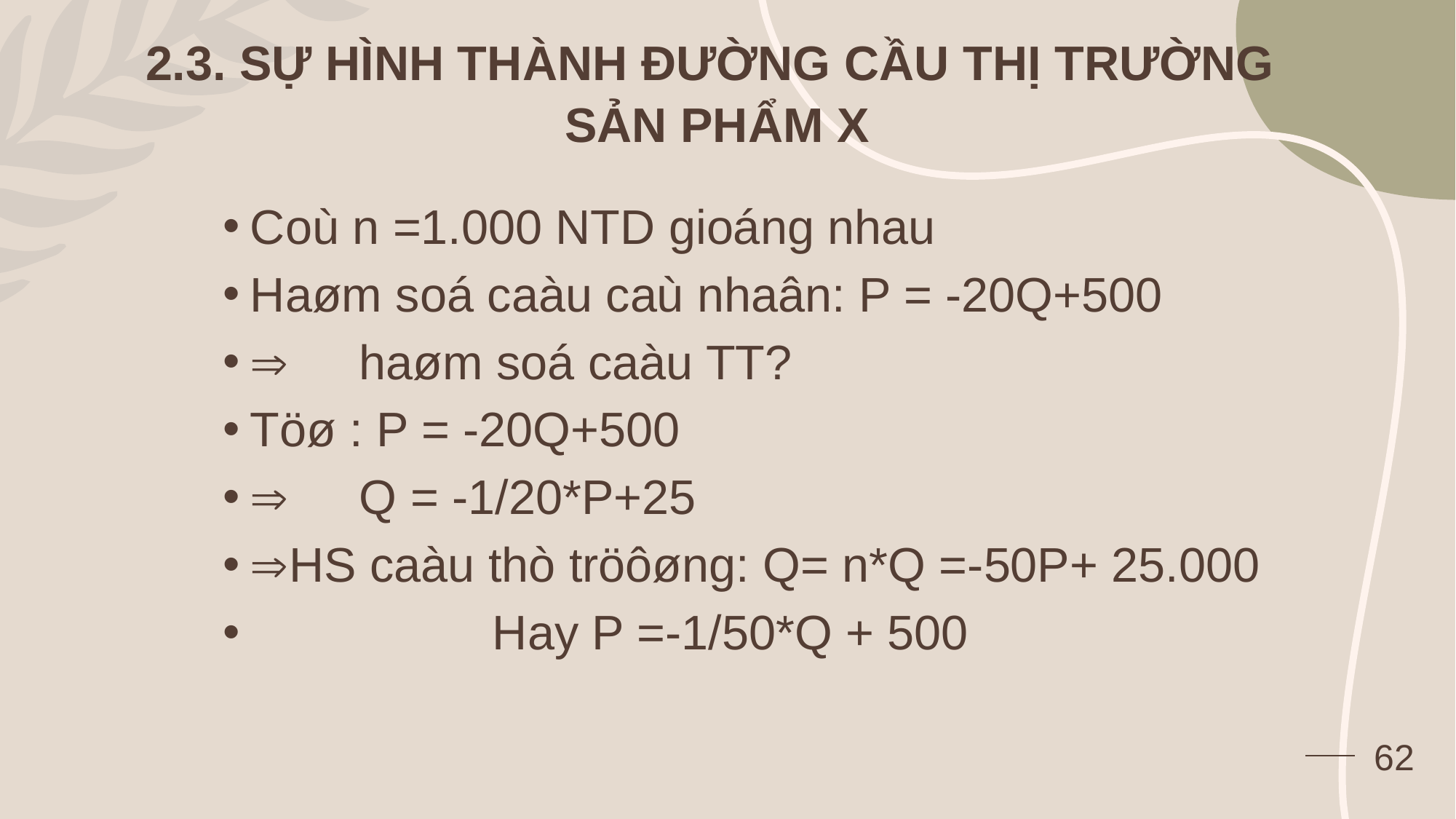

2.3. SỰ HÌNH THÀNH ĐƯỜNG CẦU THỊ TRƯỜNG
SẢN PHẨM X
Coù n =1.000 NTD gioáng nhau
Haøm soá caàu caù nhaân: P = -20Q+500
⇒	haøm soá caàu TT?
Töø : P = -20Q+500
⇒	Q = -1/20*P+25
⇒HS caàu thò tröôøng: Q= n*Q =-50P+ 25.000
                  Hay P =-1/50*Q + 500
62